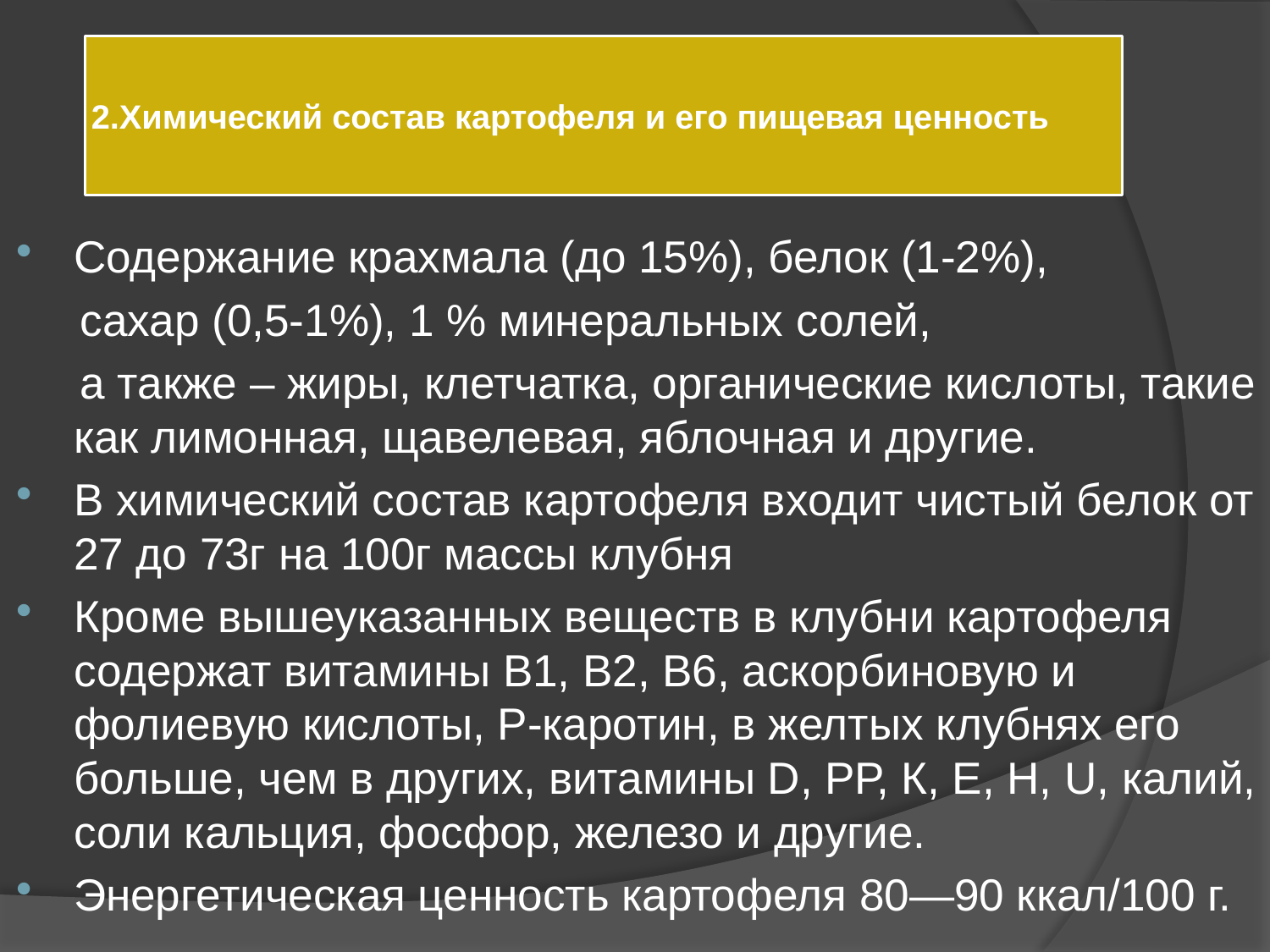

# 2.Химический состав картофеля и его пищевая ценность
Содержание крахмала (до 15%), белок (1-2%),
     сахар (0,5-1%), 1 % минеральных солей,
     а также – жиры, клетчатка, органические кислоты, такие как лимонная, щавелевая, яблочная и другие.
В химический состав картофеля входит чистый белок от 27 до 73г на 100г массы клубня
Кроме вышеуказанных веществ в клубни картофеля содержат витамины В1, В2, B6, аскорбиновую и фолиевую кислоты, Р-каротин, в желтых клубнях его больше, чем в других, витамины D, РР, К, Е, Н, U, калий, соли кальция, фосфор, железо и другие.
Энергетическая ценность картофеля 80—90 ккал/100 г.